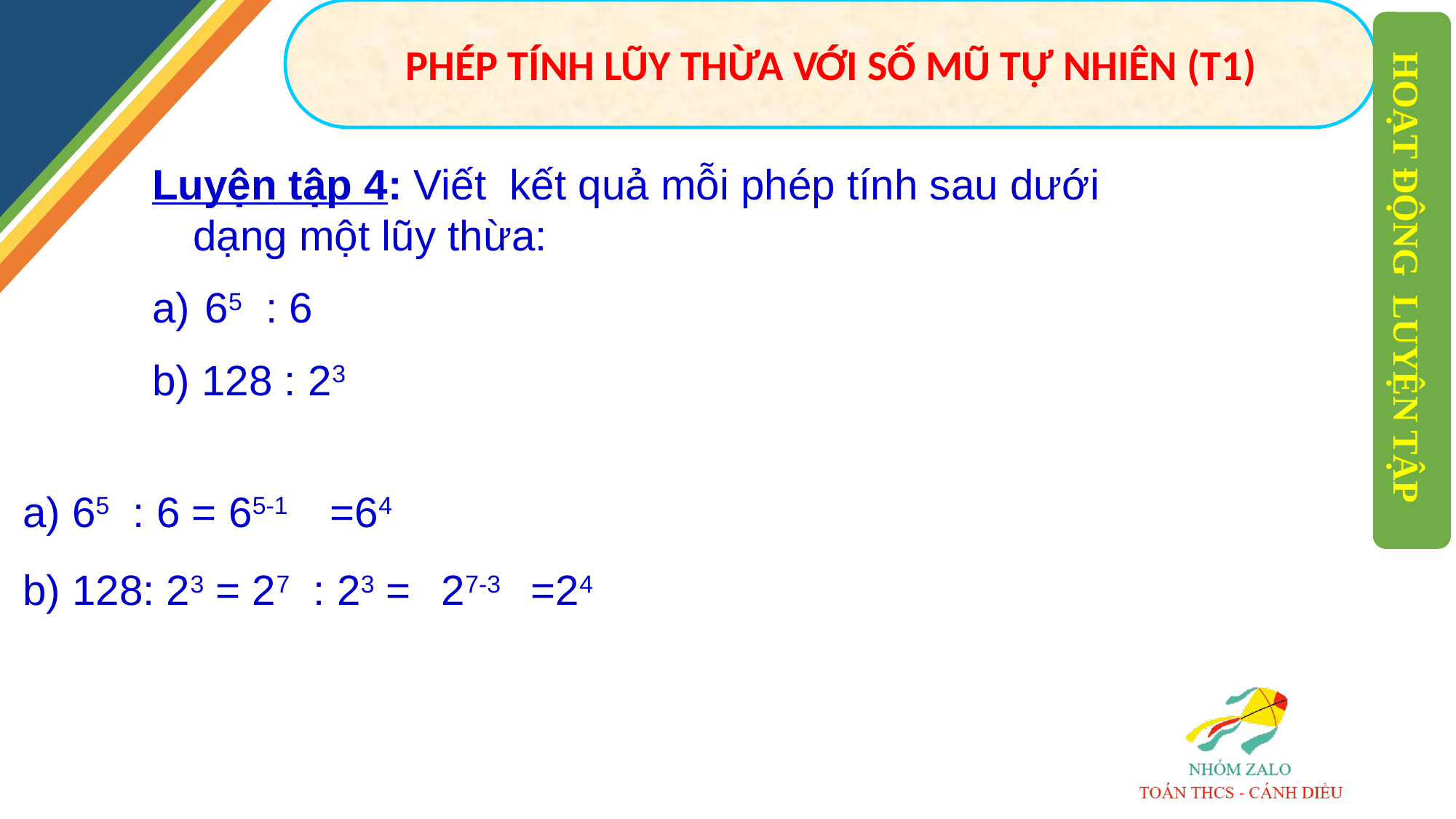

PHÉP TÍNH LŨY THỪA VỚI SỐ MŨ TỰ NHIÊN (T1)

Luyện tập 4: Viết  kết quả mỗi phép tính sau dưới dạng một lũy thừa:
 65  : 6
b) 128 : 23

HOẠT ĐỘNG  LUYỆN TẬP
 a) 65  : 6 = 65-1    =64
 b) 128: 23 = 27  : 23 =   27-3   =24